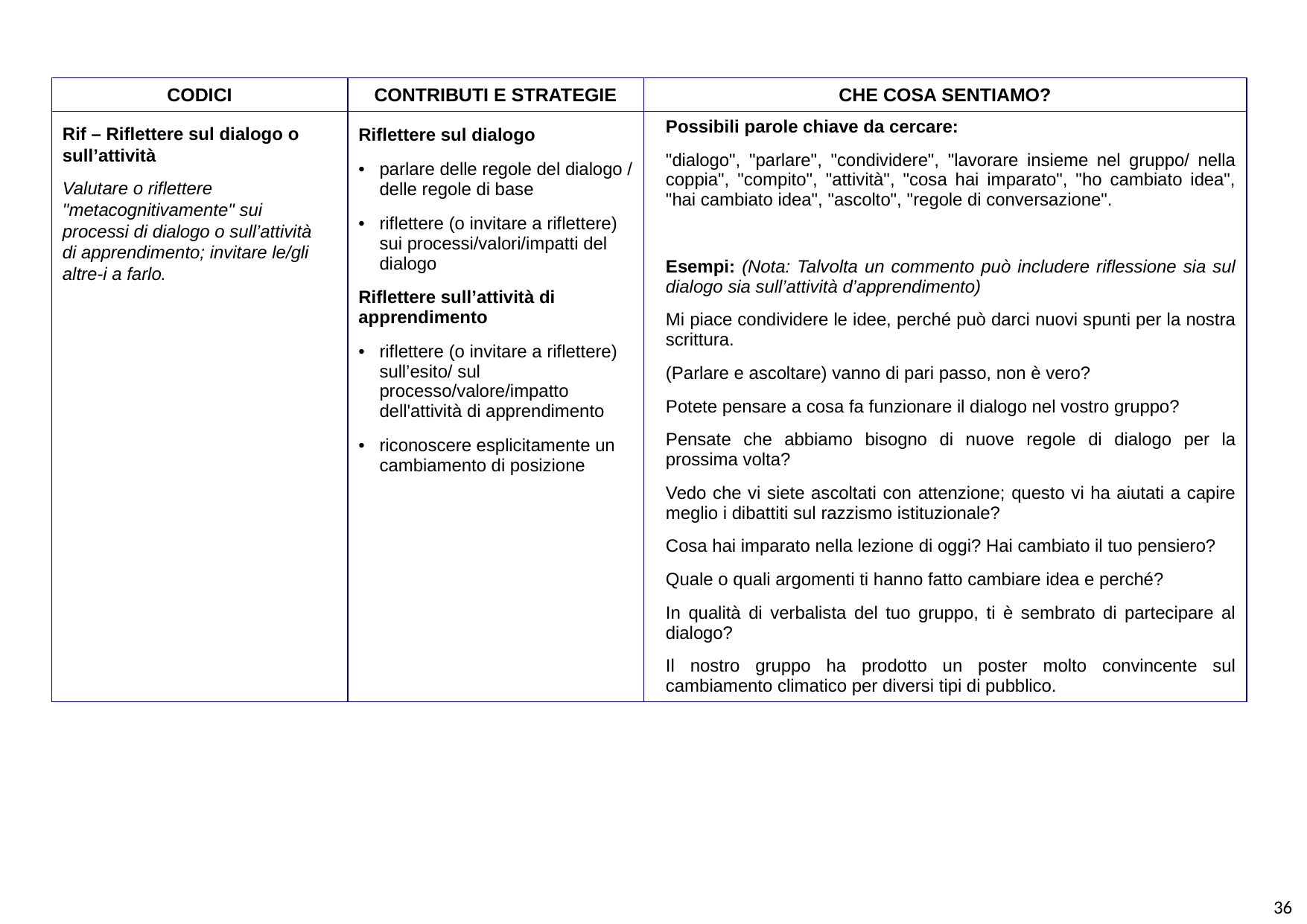

| CODICI | CONTRIBUTI E STRATEGIE | CHE COSA SENTIAMO? |
| --- | --- | --- |
| Rif – Riflettere sul dialogo o sull’attività Valutare o riflettere "metacognitivamente" sui processi di dialogo o sull’attività di apprendimento; invitare le/gli altre-i a farlo. | Riflettere sul dialogo parlare delle regole del dialogo / delle regole di base riflettere (o invitare a riflettere) sui processi/valori/impatti del dialogo Riflettere sull’attività di apprendimento riflettere (o invitare a riflettere) sull’esito/ sul processo/valore/impatto dell'attività di apprendimento riconoscere esplicitamente un cambiamento di posizione | Possibili parole chiave da cercare: "dialogo", "parlare", "condividere", "lavorare insieme nel gruppo/ nella coppia", "compito", "attività", "cosa hai imparato", "ho cambiato idea", "hai cambiato idea", "ascolto", "regole di conversazione". Esempi: (Nota: Talvolta un commento può includere riflessione sia sul dialogo sia sull’attività d’apprendimento) Mi piace condividere le idee, perché può darci nuovi spunti per la nostra scrittura. (Parlare e ascoltare) vanno di pari passo, non è vero? Potete pensare a cosa fa funzionare il dialogo nel vostro gruppo? Pensate che abbiamo bisogno di nuove regole di dialogo per la prossima volta? Vedo che vi siete ascoltati con attenzione; questo vi ha aiutati a capire meglio i dibattiti sul razzismo istituzionale? Cosa hai imparato nella lezione di oggi? Hai cambiato il tuo pensiero? Quale o quali argomenti ti hanno fatto cambiare idea e perché? In qualità di verbalista del tuo gruppo, ti è sembrato di partecipare al dialogo? Il nostro gruppo ha prodotto un poster molto convincente sul cambiamento climatico per diversi tipi di pubblico. |
36